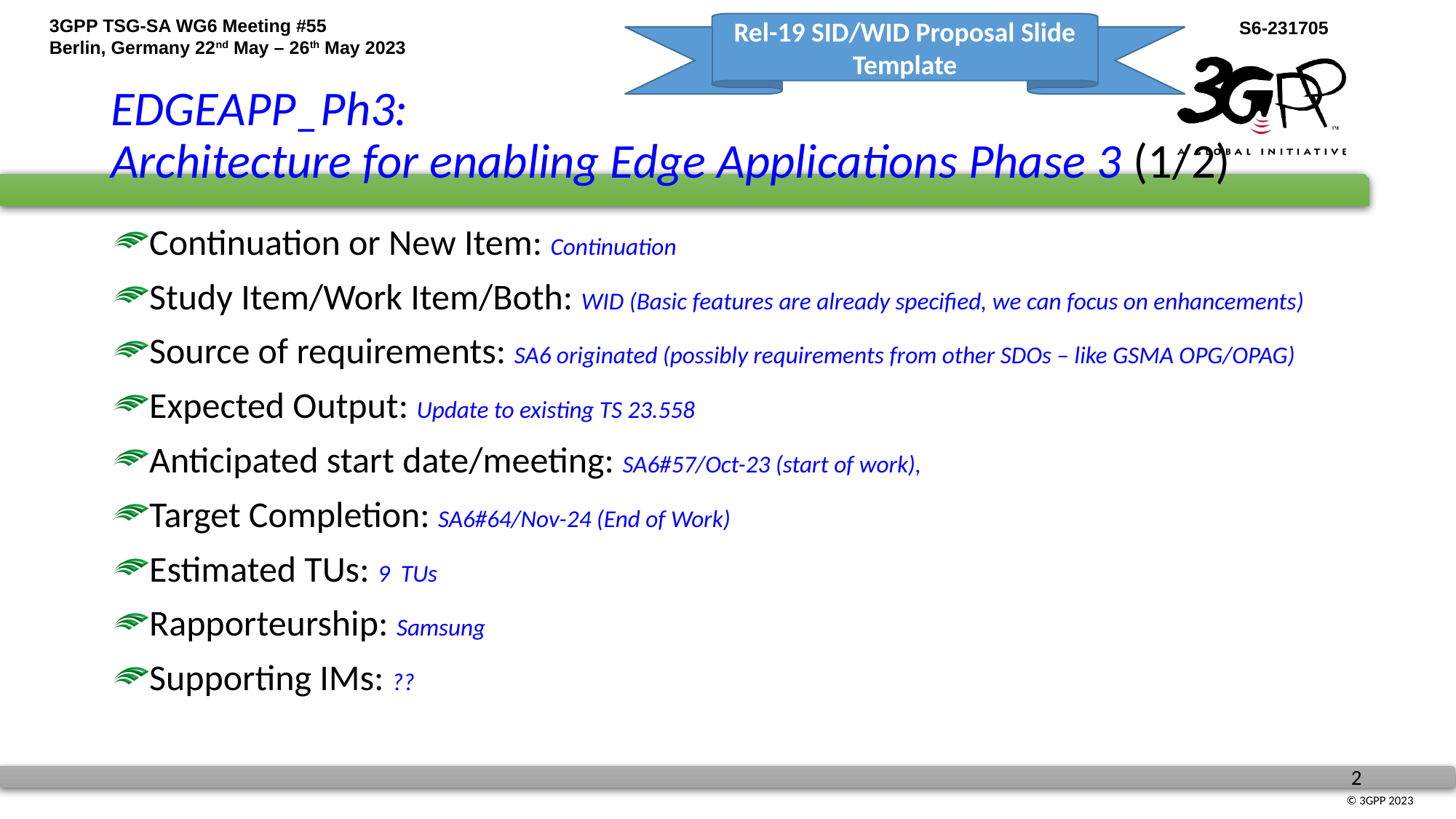

Rel-19 SID/WID Proposal Slide Template
# EDGEAPP_Ph3: Architecture for enabling Edge Applications Phase 3 (1/2)
Continuation or New Item: Continuation
Study Item/Work Item/Both: WID (Basic features are already specified, we can focus on enhancements)
Source of requirements: SA6 originated (possibly requirements from other SDOs – like GSMA OPG/OPAG)
Expected Output: Update to existing TS 23.558
Anticipated start date/meeting: SA6#57/Oct-23 (start of work),
Target Completion: SA6#64/Nov-24 (End of Work)
Estimated TUs: 9  TUs
Rapporteurship: Samsung
Supporting IMs: ??